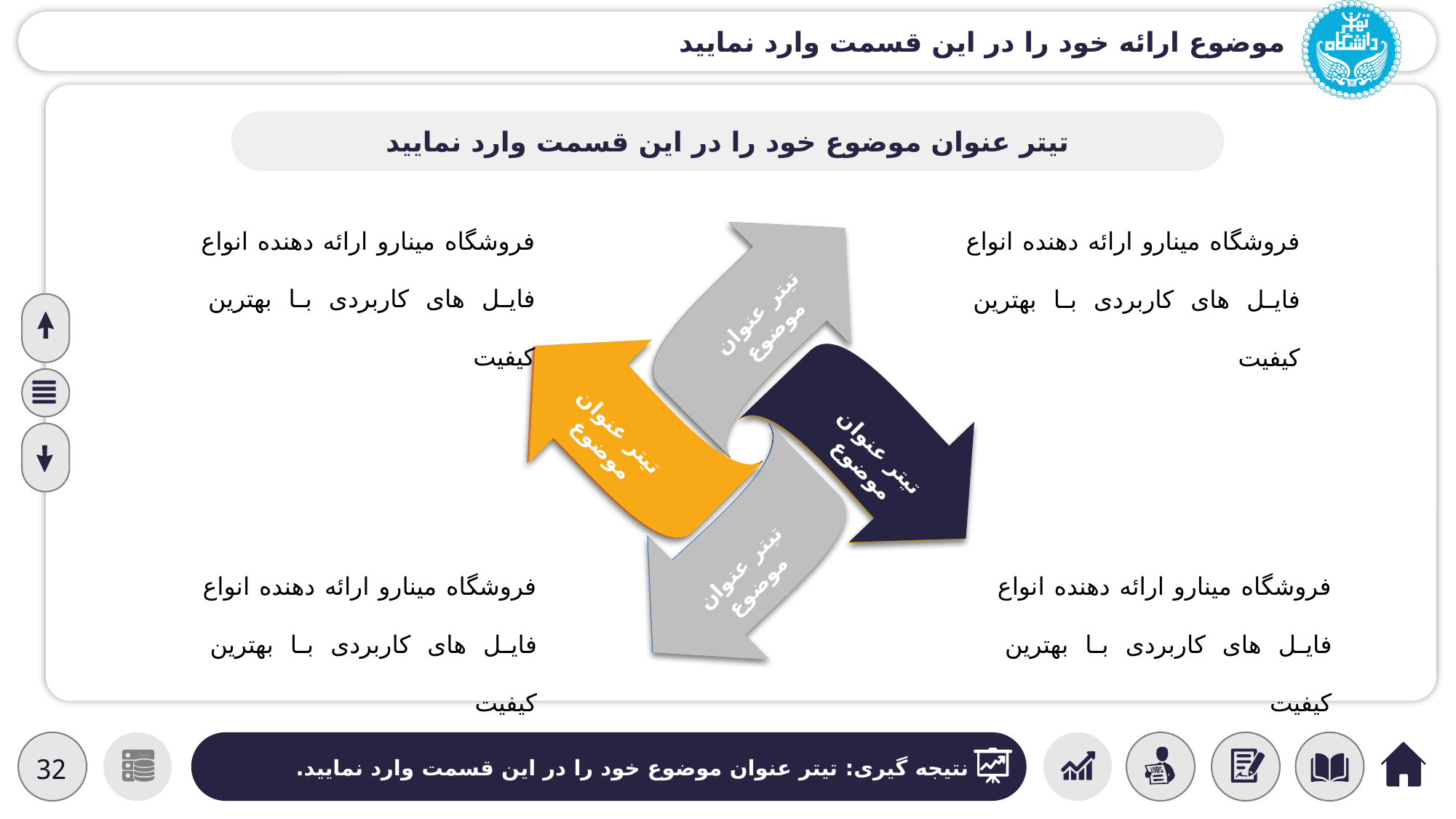

موضوع ارائه خود را در این قسمت وارد نمایید

تیتر عنوان موضوع خود را در این قسمت وارد نمایید
فروشگاه مینارو ارائه دهنده انواع فایل های کاربردی با بهترین کیفیت
فروشگاه مینارو ارائه دهنده انواع فایل های کاربردی با بهترین کیفیت

تیتر عنوان موضوع

تیتر عنوان موضوع
تیتر عنوان موضوع

تیتر عنوان موضوع
فروشگاه مینارو ارائه دهنده انواع فایل های کاربردی با بهترین کیفیت
فروشگاه مینارو ارائه دهنده انواع فایل های کاربردی با بهترین کیفیت
32
نتیجه گیری: تیتر عنوان موضوع خود را در این قسمت وارد نمایید.